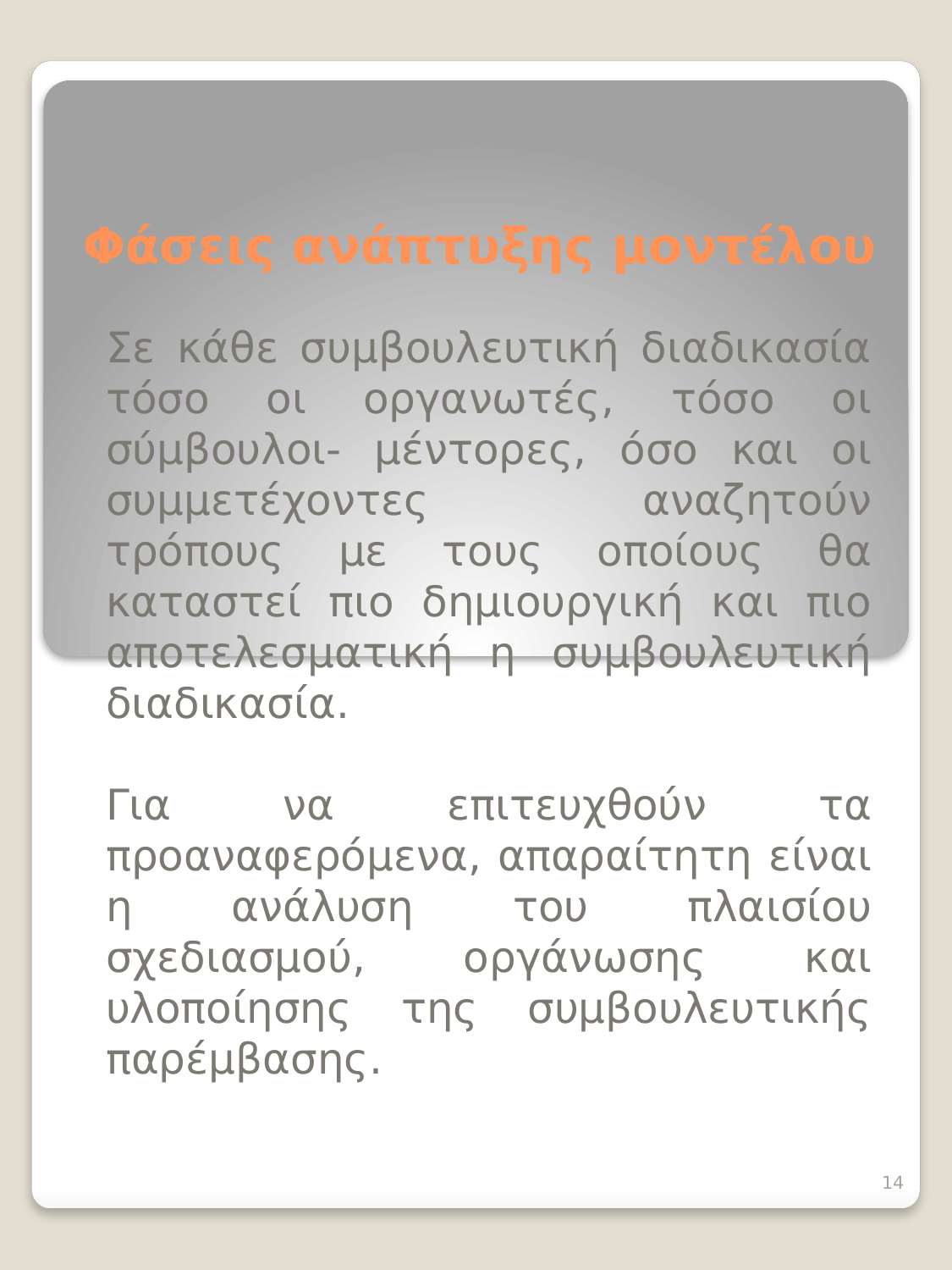

# Φάσεις ανάπτυξης μοντέλου
Σε κάθε συμβουλευτική διαδικασία τόσο οι οργανωτές, τόσο οι σύμβουλοι- μέντορες, όσο και οι συμμετέχοντες  αναζητούν τρόπους με τους οποίους θα καταστεί πιο δημιουργική και πιο αποτελεσματική η συμβουλευτική διαδικασία.

Για να επιτευχθούν τα προαναφερόμενα, απαραίτητη είναι η ανάλυση του πλαισίου σχεδιασμού, οργάνωσης και υλοποίησης της συμβουλευτικής παρέμβασης.

14